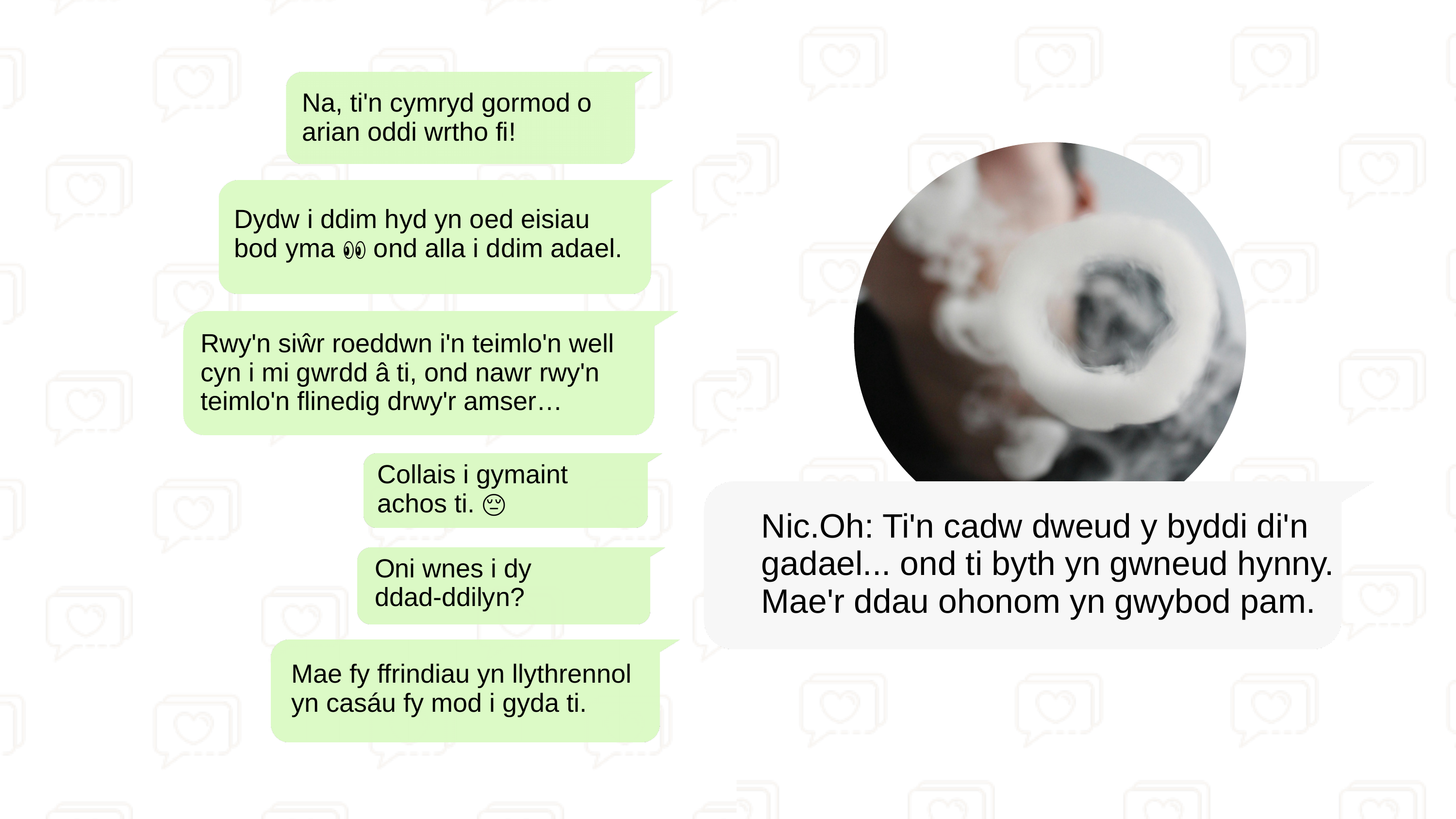

Na, ti'n cymryd gormod o arian oddi wrtho fi!

Dydw i ddim hyd yn oed eisiau bod yma 👀 ond alla i ddim adael.

Rwy'n siŵr roeddwn i'n teimlo'n well cyn i mi gwrdd â ti, ond nawr rwy'n teimlo'n flinedig drwy'r amser…

Collais i gymaint achos ti. 😔

Nic.Oh: Ti'n cadw dweud y byddi di'n gadael... ond ti byth yn gwneud hynny. Mae'r ddau ohonom yn gwybod pam.

Oni wnes i dy ddad-ddilyn?

Mae fy ffrindiau yn llythrennol yn casáu fy mod i gyda ti.